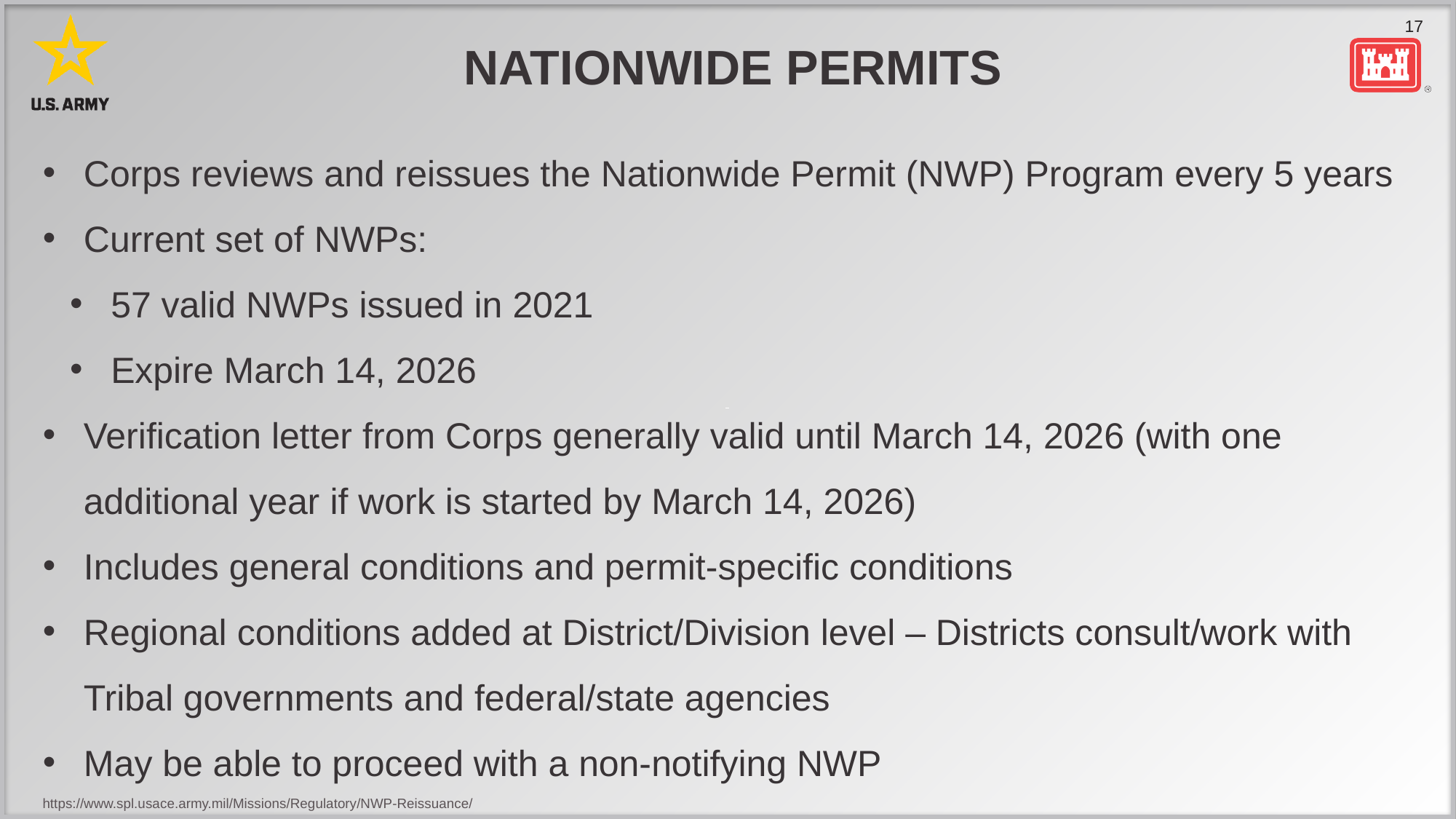

# Nationwide permits
Corps reviews and reissues the Nationwide Permit (NWP) Program every 5 years
Current set of NWPs:
57 valid NWPs issued in 2021
Expire March 14, 2026
Verification letter from Corps generally valid until March 14, 2026 (with one additional year if work is started by March 14, 2026)
Includes general conditions and permit-specific conditions
Regional conditions added at District/Division level – Districts consult/work with Tribal governments and federal/state agencies
May be able to proceed with a non-notifying NWP
https://www.spl.usace.army.mil/Missions/Regulatory/NWP-Reissuance/